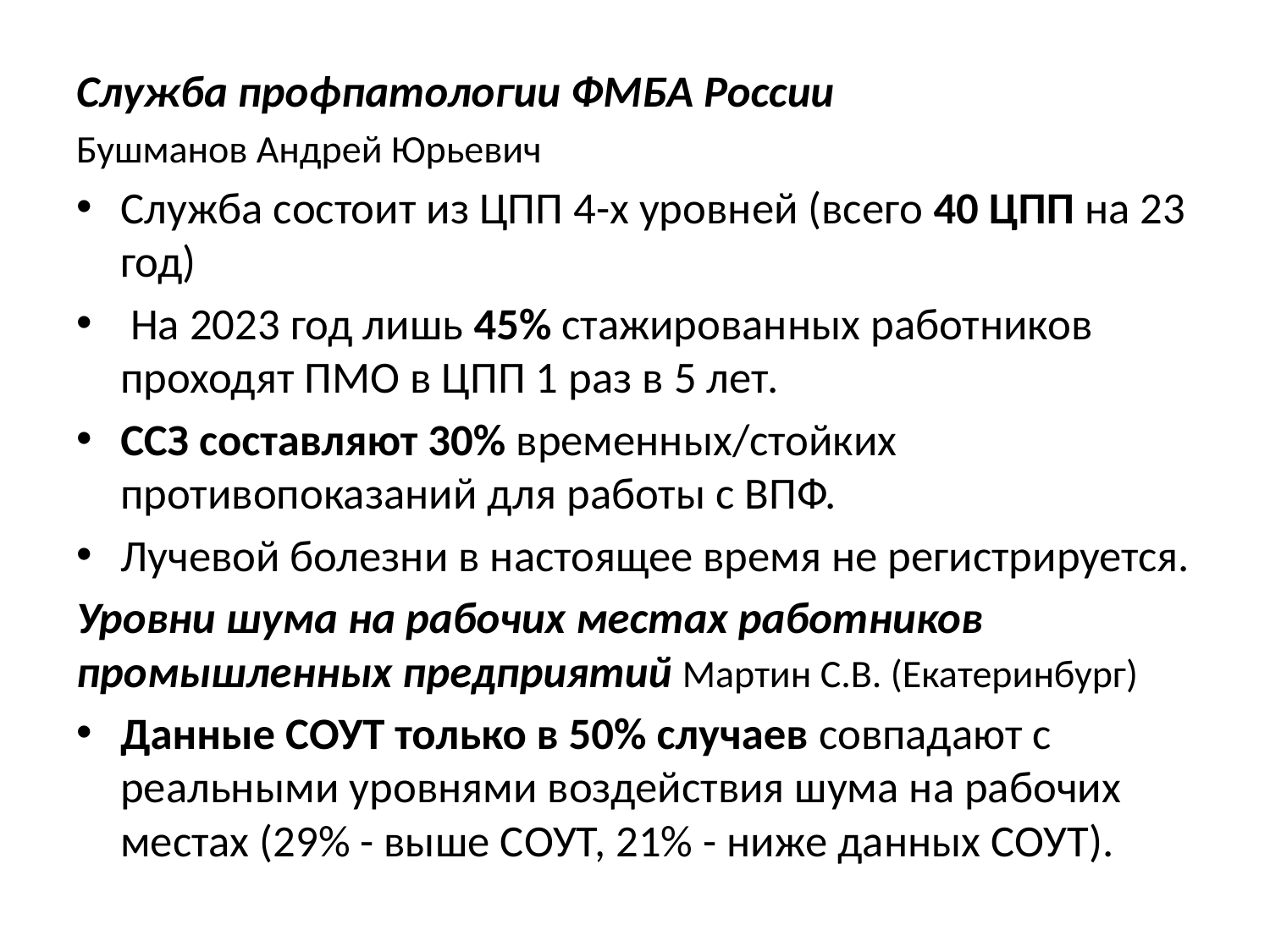

Служба профпатологии ФМБА России
Бушманов Андрей Юрьевич
Служба состоит из ЦПП 4-х уровней (всего 40 ЦПП на 23 год)
 На 2023 год лишь 45% стажированных работников проходят ПМО в ЦПП 1 раз в 5 лет.
ССЗ составляют 30% временных/стойких противопоказаний для работы с ВПФ.
Лучевой болезни в настоящее время не регистрируется.
Уровни шума на рабочих местах работников промышленных предприятий Мартин С.В. (Екатеринбург)
Данные СОУТ только в 50% случаев совпадают с реальными уровнями воздействия шума на рабочих местах (29% - выше СОУТ, 21% - ниже данных СОУТ).